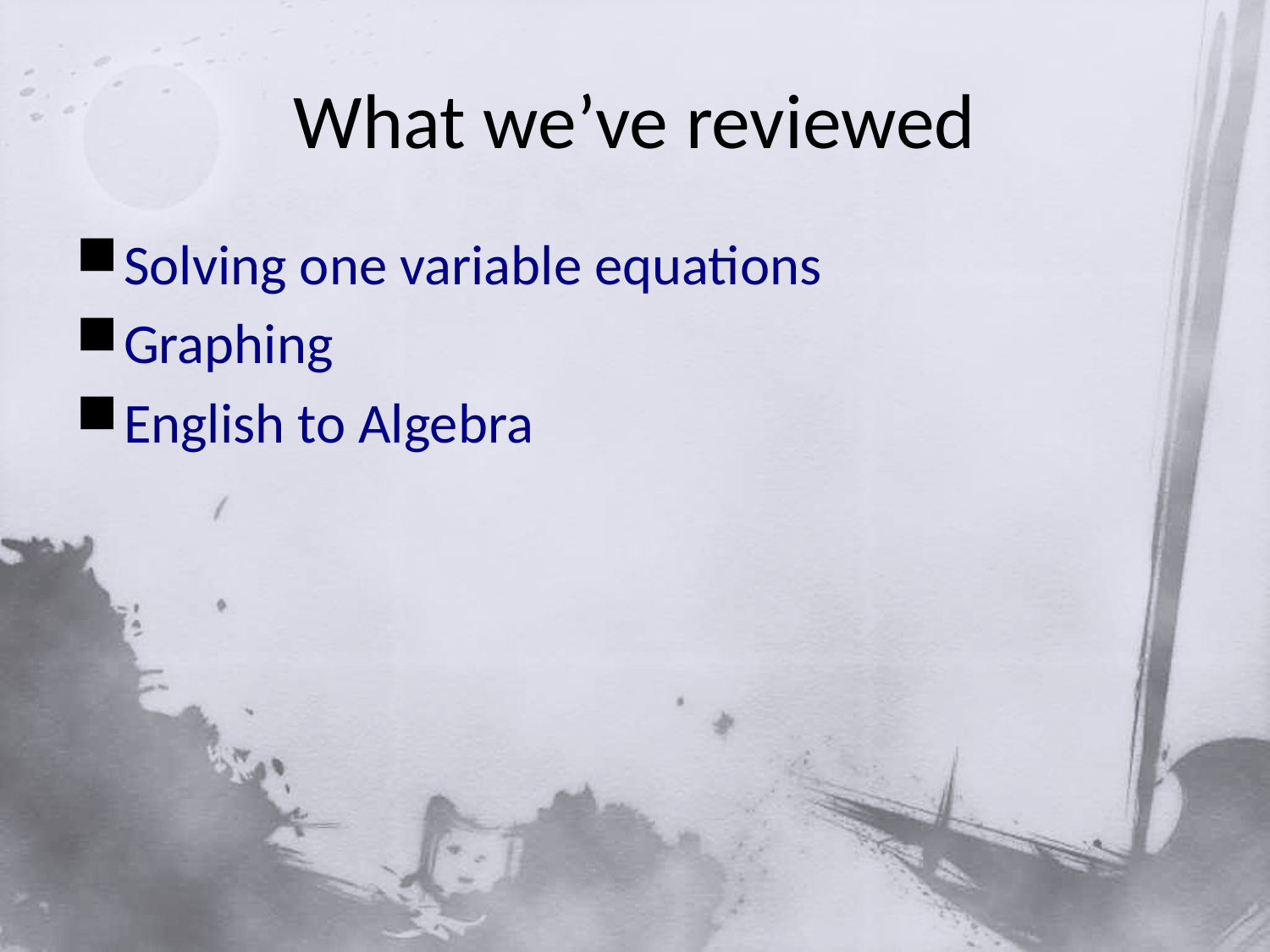

# What we’ve reviewed
Solving one variable equations
Graphing
English to Algebra